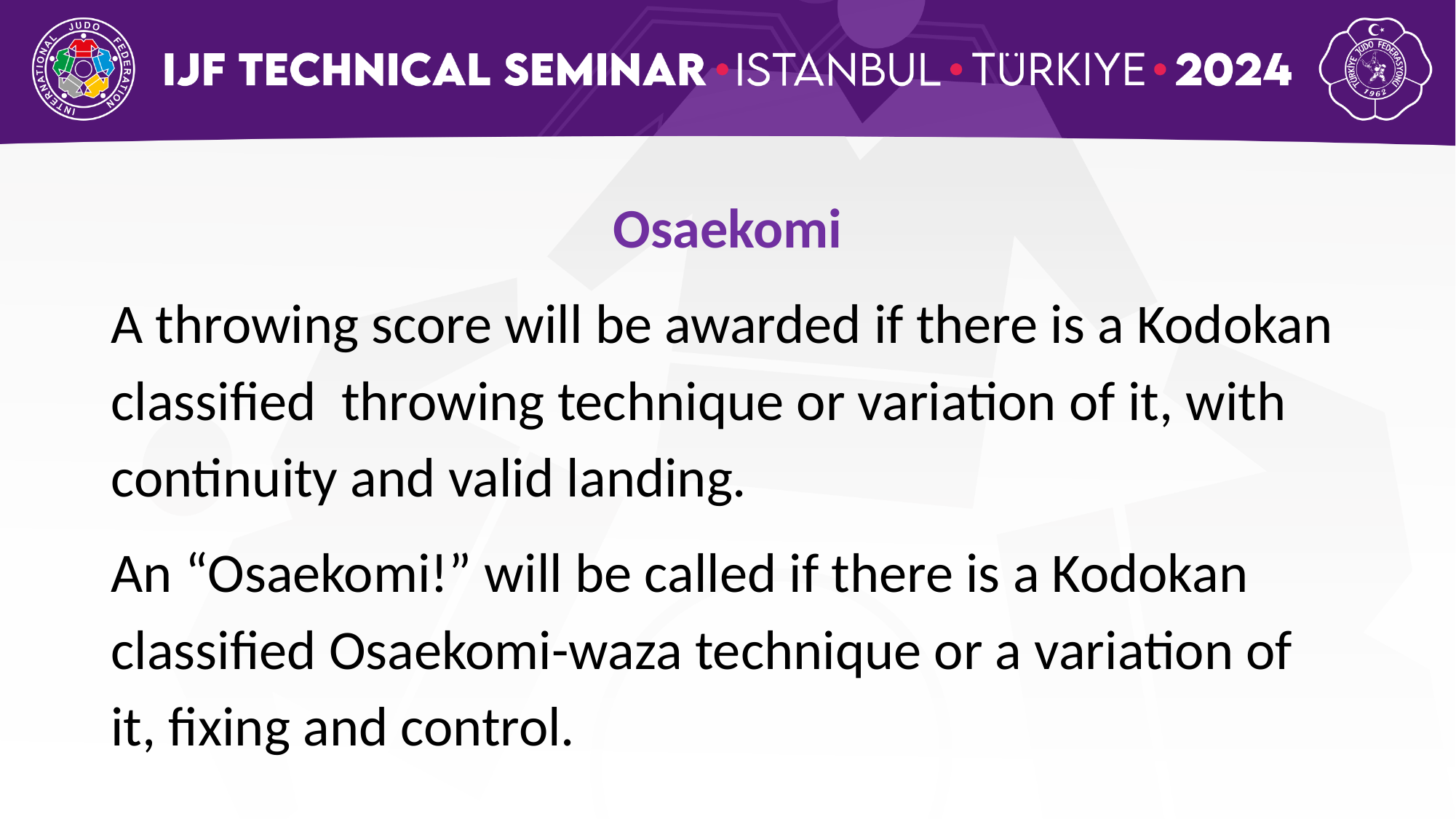

Osaekomi
A throwing score will be awarded if there is a Kodokan classified  throwing technique or variation of it, with continuity and valid landing.
An “Osaekomi!” will be called if there is a Kodokan classified Osaekomi-waza technique or a variation of it, fixing and control.